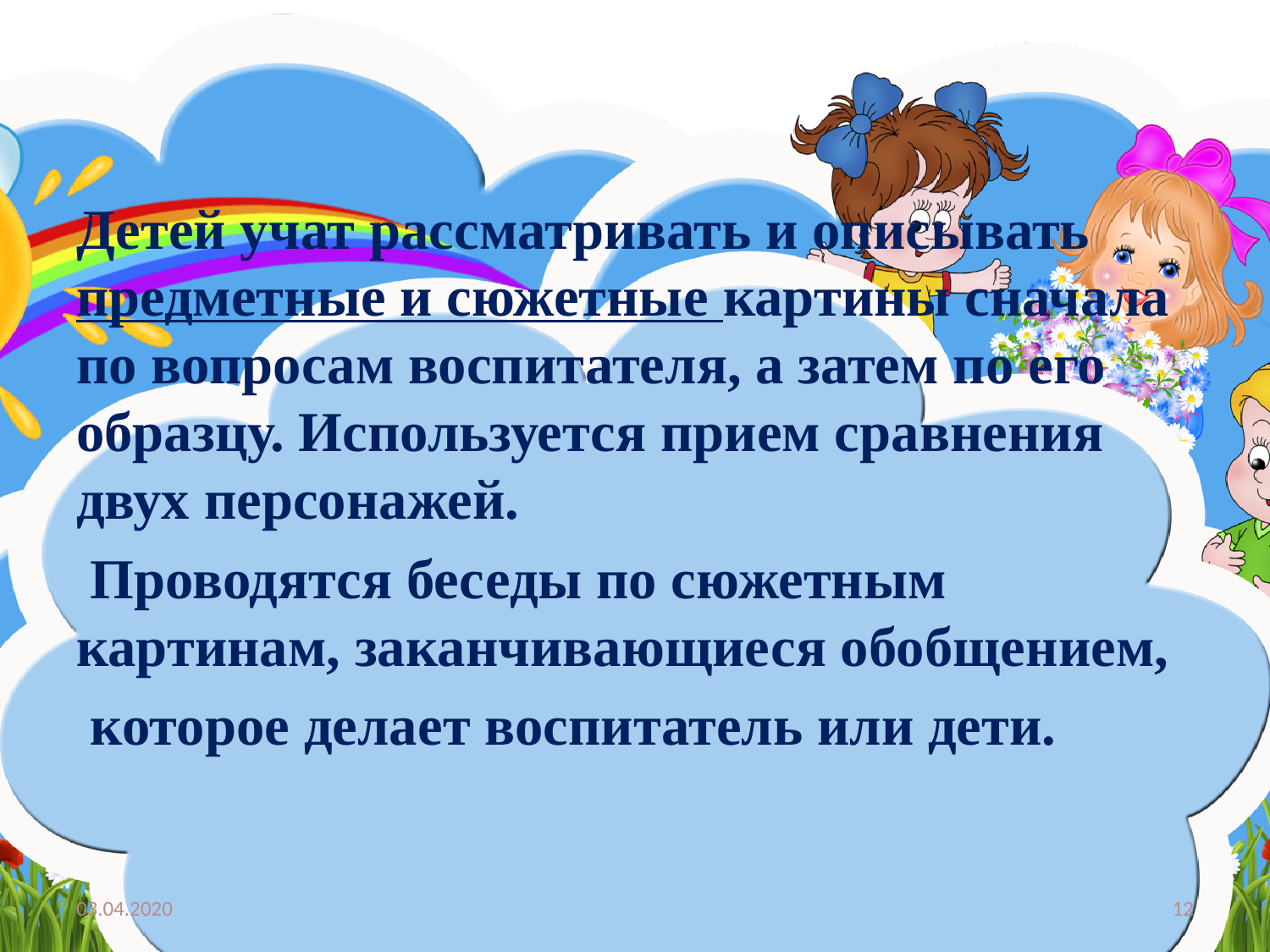

Детей учат рассматривать и описывать предметные и сюжетные картины сначала по вопросам воспитателя, а затем по его образцу. Используется прием сравнения двух персонажей.
 Проводятся беседы по сюжетным картинам, заканчивающиеся обобщением,
 которое делает воспитатель или дети.
03.04.2020
12